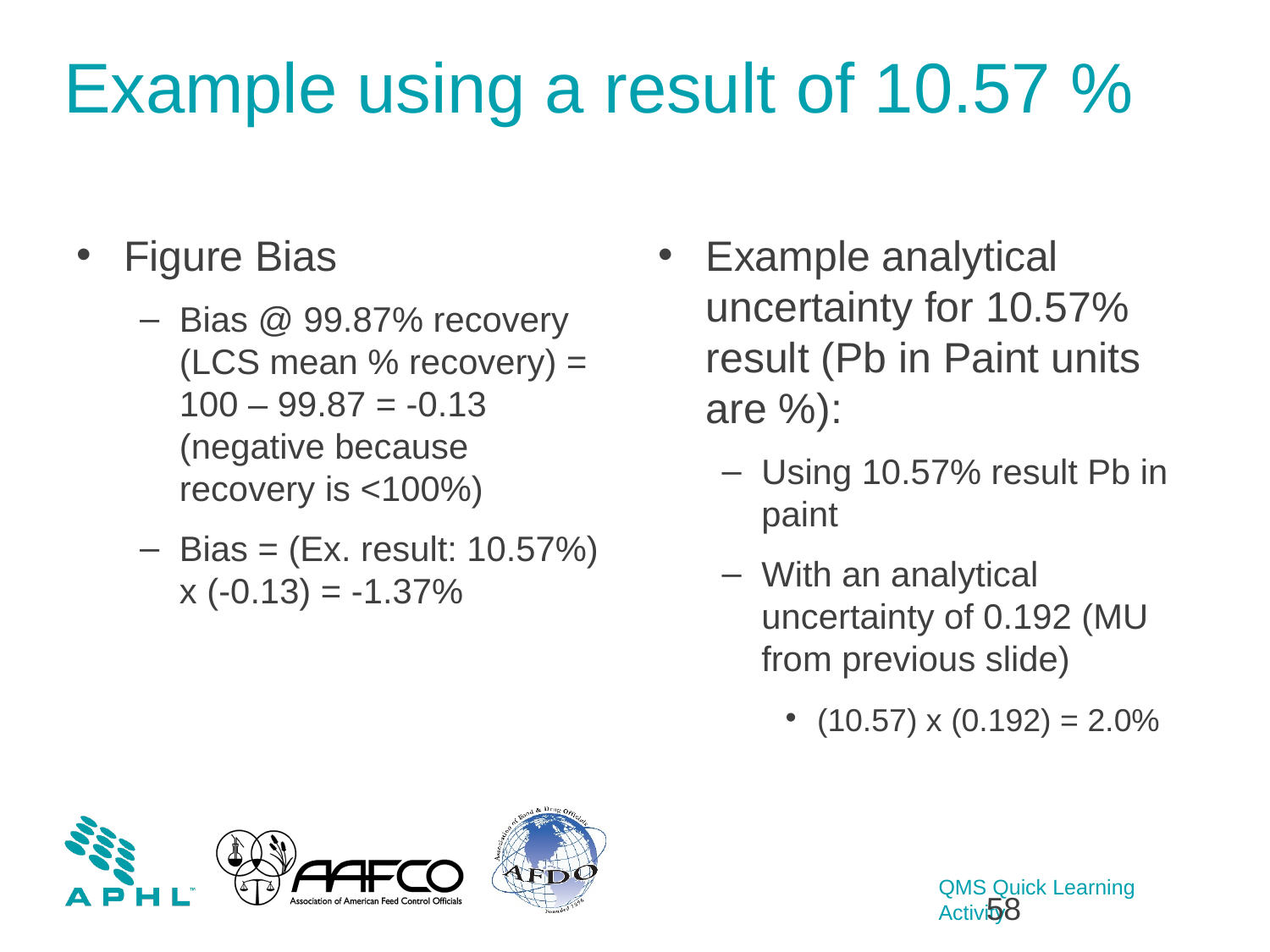

# Example using a result of 10.57 %
Figure Bias
Bias @ 99.87% recovery (LCS mean % recovery) = 100 – 99.87 = -0.13 (negative because recovery is <100%)
Bias = (Ex. result: 10.57%) x (-0.13) = -1.37%
Example analytical uncertainty for 10.57% result (Pb in Paint units are %):
Using 10.57% result Pb in paint
With an analytical uncertainty of 0.192 (MU from previous slide)
(10.57) x (0.192) = 2.0%
58